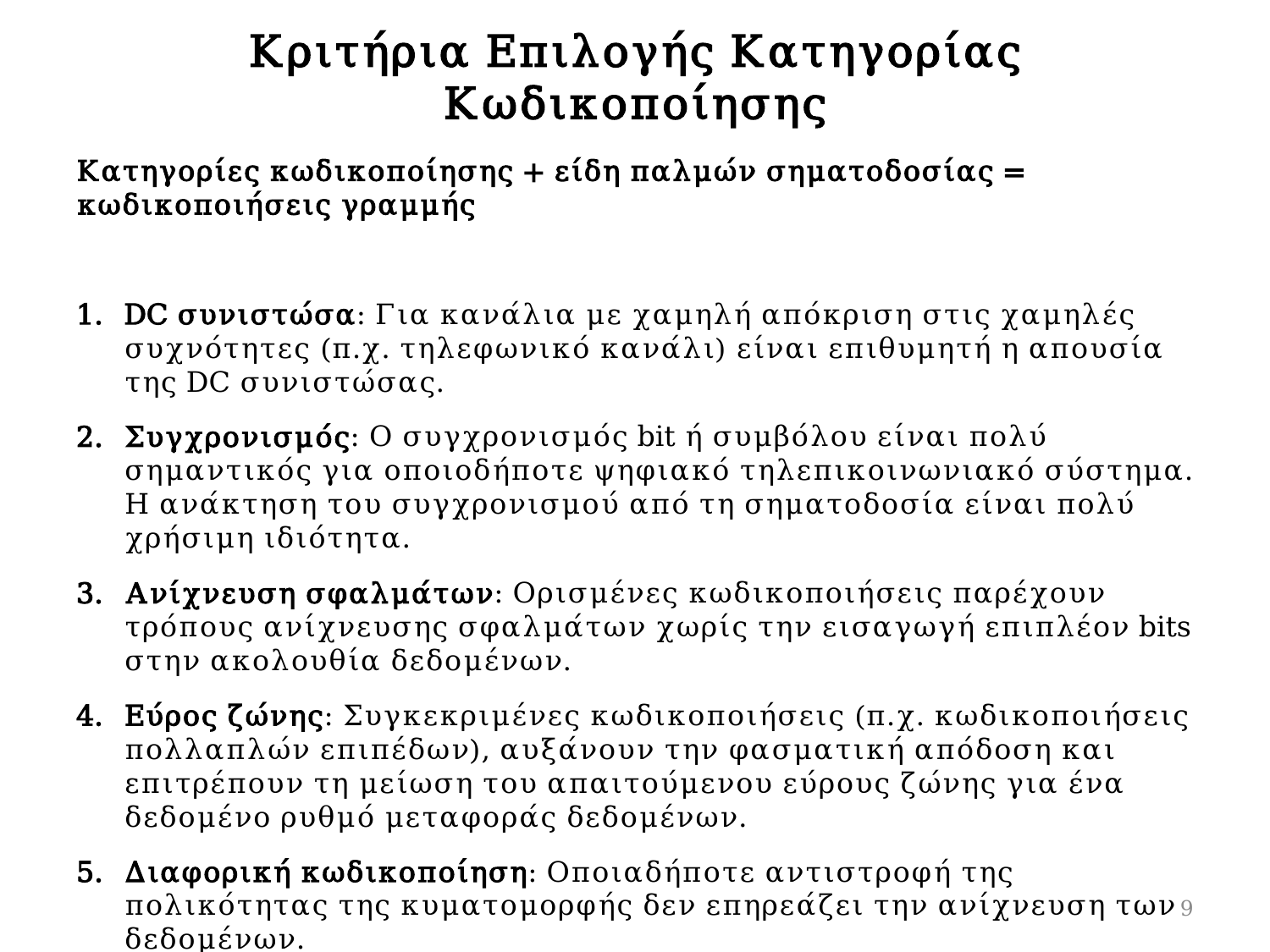

# Κριτήρια Επιλογής Κατηγορίας Κωδικοποίησης
Κατηγορίες κωδικοποίησης + είδη παλμών σηματοδοσίας = κωδικοποιήσεις γραμμής

DC συνιστώσα: Για κανάλια με χαμηλή απόκριση στις χαμηλές συχνότητες (π.χ. τηλεφωνικό κανάλι) είναι επιθυμητή η απουσία της DC συνιστώσας.
Συγχρονισμός: Ο συγχρονισμός bit ή συμβόλου είναι πολύ σημαντικός για οποιοδήποτε ψηφιακό τηλεπικοινωνιακό σύστημα. Η ανάκτηση του συγχρονισμού από τη σηματοδοσία είναι πολύ χρήσιμη ιδιότητα.
Ανίχνευση σφαλμάτων: Ορισμένες κωδικοποιήσεις παρέχουν τρόπους ανίχνευσης σφαλμάτων χωρίς την εισαγωγή επιπλέον bits στην ακολουθία δεδομένων.
Εύρος ζώνης: Συγκεκριμένες κωδικοποιήσεις (π.χ. κωδικοποιήσεις πολλαπλών επιπέδων), αυξάνουν την φασματική απόδοση και επιτρέπουν τη μείωση του απαιτούμενου εύρους ζώνης για ένα δεδομένο ρυθμό μεταφοράς δεδομένων.
∆ιαφορική κωδικοποίηση: Οποιαδήποτε αντιστροφή της πολικότητας της κυματομορφής δεν επηρεάζει την ανίχνευση των δεδομένων.
Ανοσία στο θόρυβο: Ένα βασικό κριτήριο επιλογής μιας PCM κυματομορφής είναι
και η ανοσία της στο θόρυβο, που εκφράζεται μέσω της πιθανότητας σφάλματος.
9